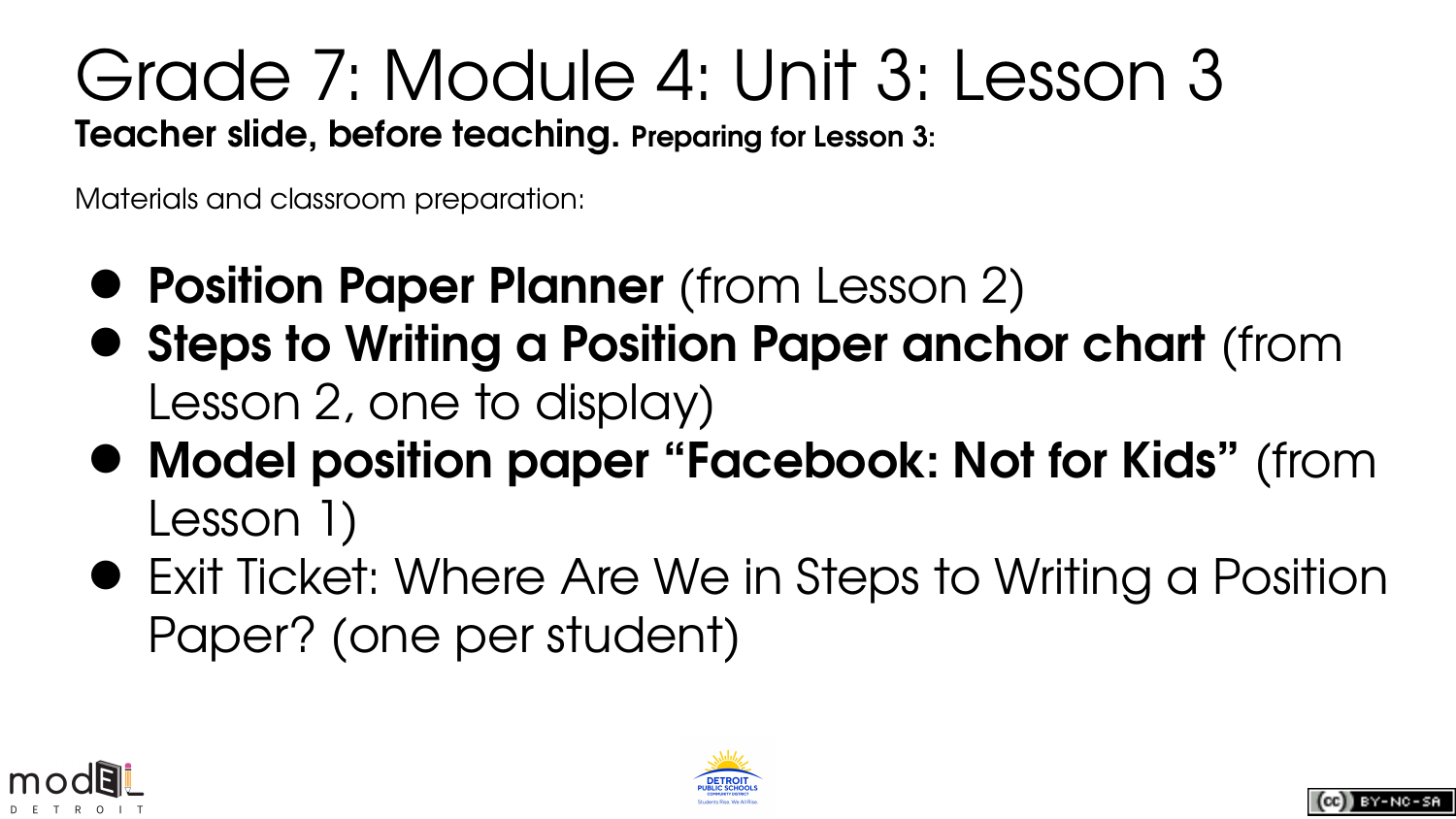

Grade 7: Module 4: Unit 3: Lesson 3
Teacher slide, before teaching. Preparing for Lesson 3:

Materials and classroom preparation:

Position Paper Planner (from Lesson 2)
Steps to Writing a Position Paper anchor chart (from Lesson 2, one to display)
Model position paper “Facebook: Not for Kids” (from Lesson 1)
Exit Ticket: Where Are We in Steps to Writing a Position Paper? (one per student)